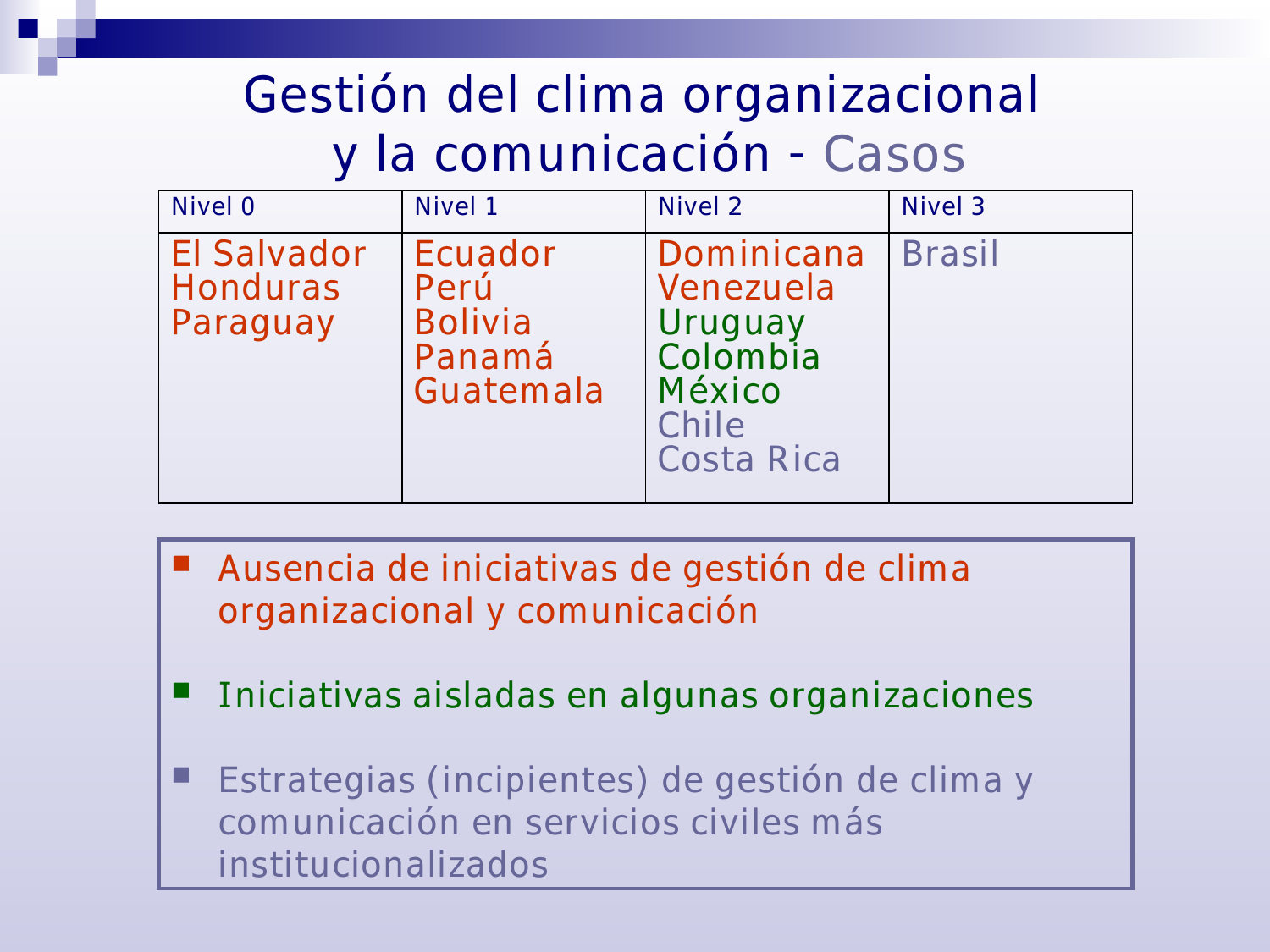

# Gestión del clima organizacional y la comunicación - Casos
| Nivel 0 | Nivel 1 | Nivel 2 | Nivel 3 |
| --- | --- | --- | --- |
| El Salvador Honduras Paraguay | Ecuador Perú Bolivia Panamá Guatemala | Dominicana Venezuela Uruguay Colombia México Chile Costa Rica | Brasil |
Ausencia de iniciativas de gestión de clima organizacional y comunicación

Iniciativas aisladas en algunas organizaciones

Estrategias (incipientes) de gestión de clima y comunicación en servicios civiles más institucionalizados